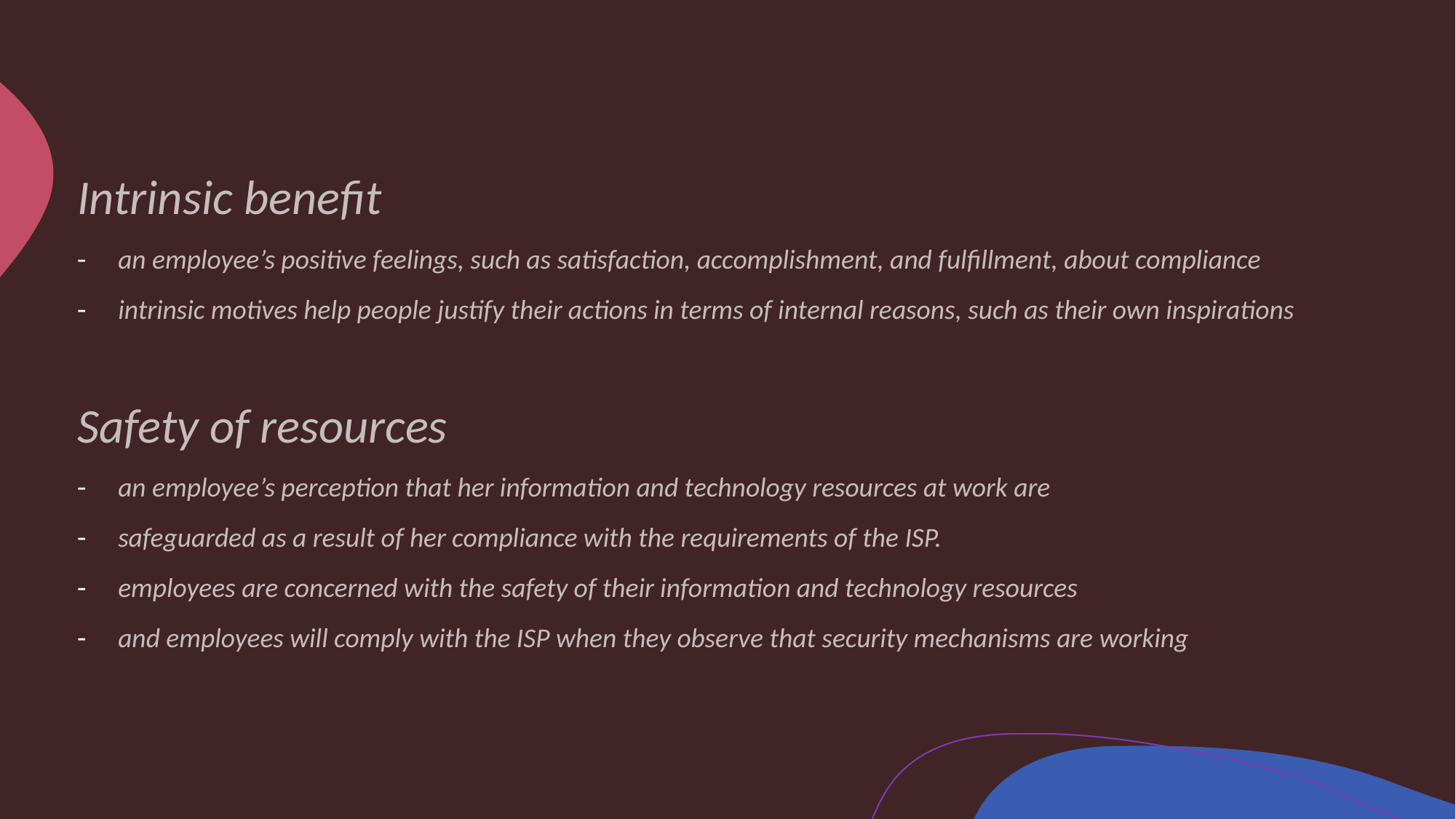

Intrinsic benefit
an employee’s positive feelings, such as satisfaction, accomplishment, and fulfillment, about compliance
intrinsic motives help people justify their actions in terms of internal reasons, such as their own inspirations

Safety of resources
an employee’s perception that her information and technology resources at work are
safeguarded as a result of her compliance with the requirements of the ISP.
employees are concerned with the safety of their information and technology resources
and employees will comply with the ISP when they observe that security mechanisms are working